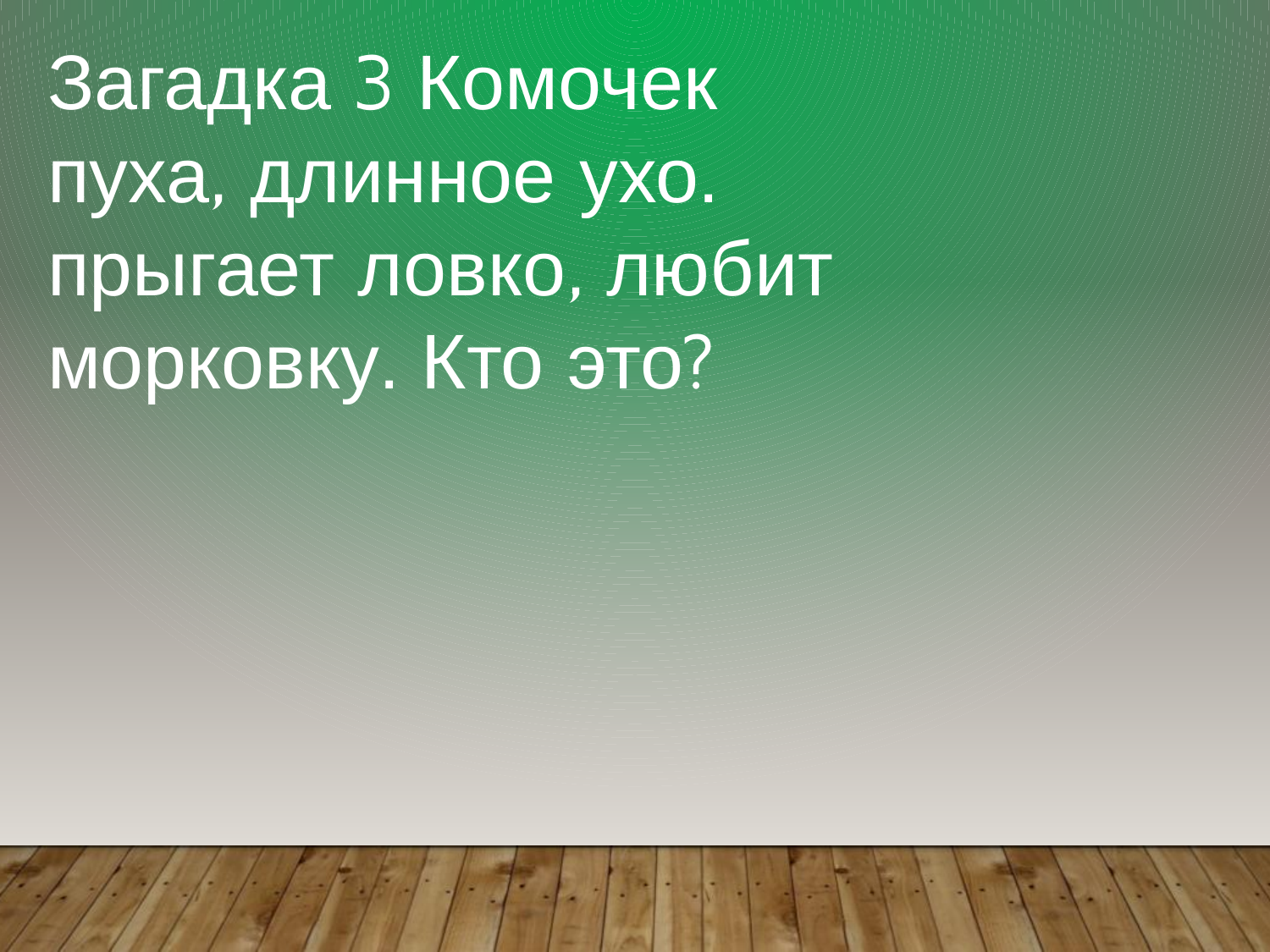

Загадка 3 Комочек пуха, длинное ухо. прыгает ловко, любит морковку. Кто это?